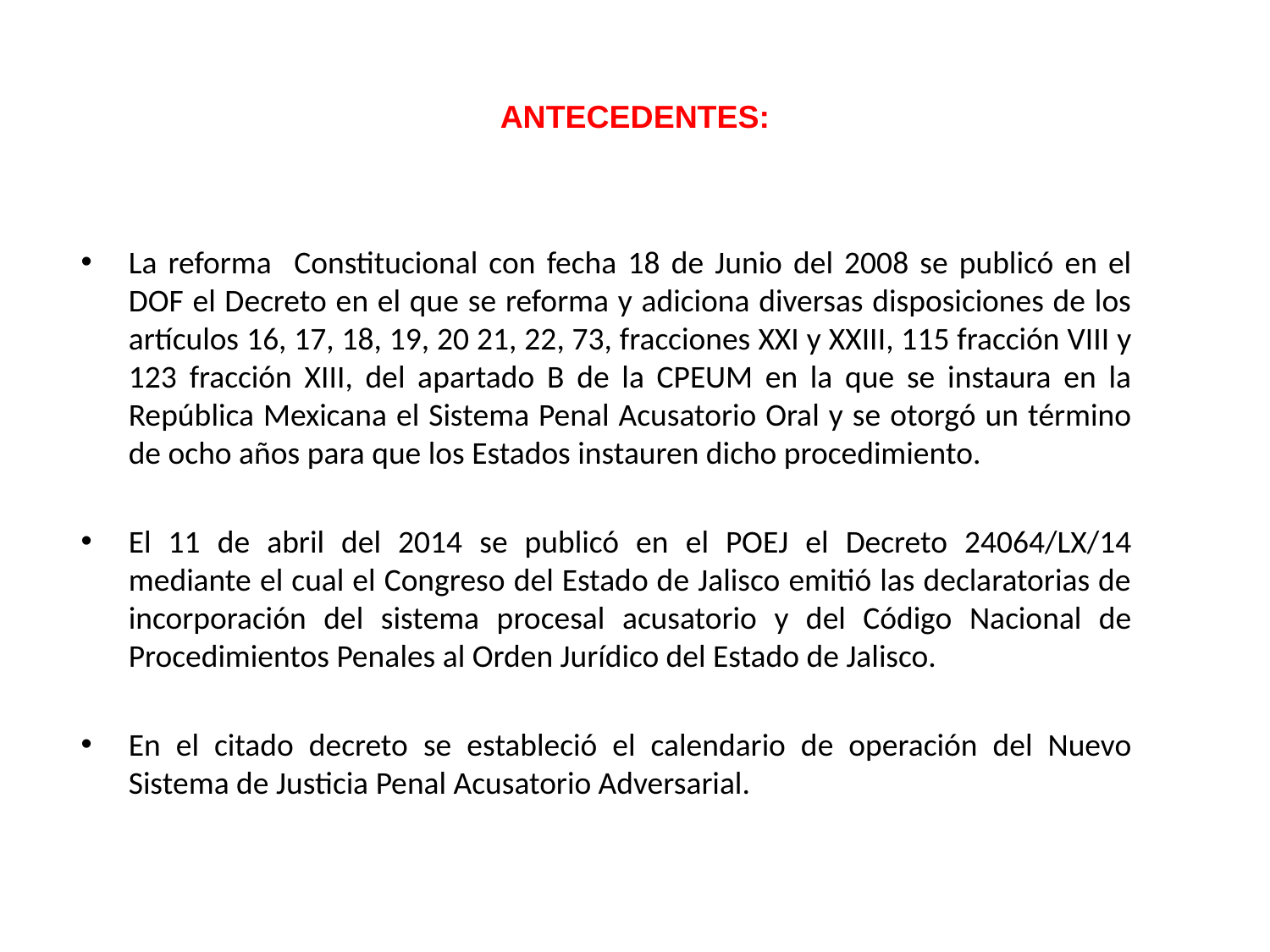

# ANTECEDENTES:
La reforma  Constitucional con fecha 18 de Junio del 2008 se publicó en el DOF el Decreto en el que se reforma y adiciona diversas disposiciones de los artículos 16, 17, 18, 19, 20 21, 22, 73, fracciones XXI y XXIII, 115 fracción VIII y 123 fracción XIII, del apartado B de la CPEUM en la que se instaura en la República Mexicana el Sistema Penal Acusatorio Oral y se otorgó un término de ocho años para que los Estados instauren dicho procedimiento.

El 11 de abril del 2014 se publicó en el POEJ el Decreto 24064/LX/14 mediante el cual el Congreso del Estado de Jalisco emitió las declaratorias de incorporación del sistema procesal acusatorio y del Código Nacional de Procedimientos Penales al Orden Jurídico del Estado de Jalisco.

En el citado decreto se estableció el calendario de operación del Nuevo Sistema de Justicia Penal Acusatorio Adversarial.